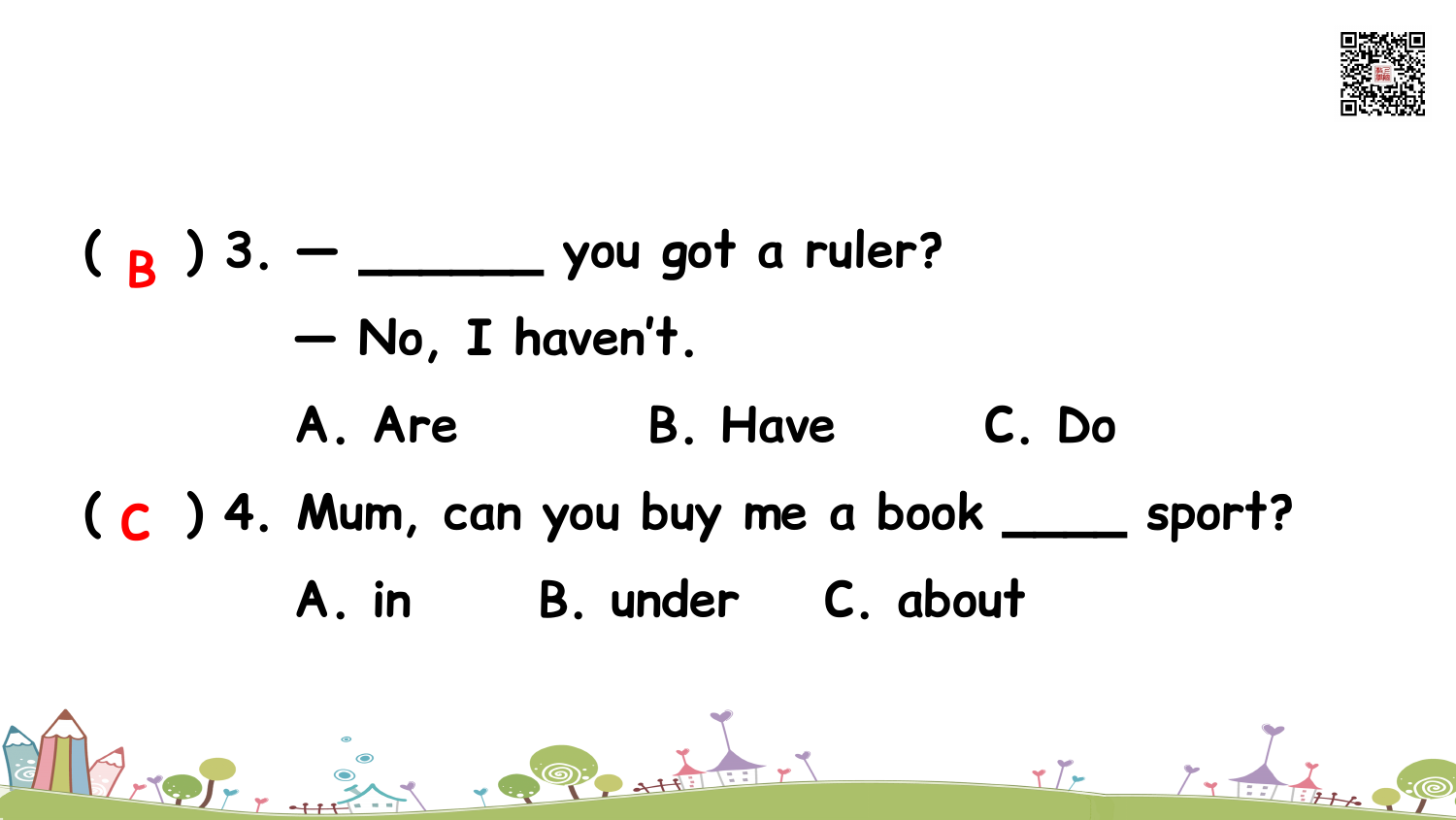

(    ) 3. — ______ you got a ruler?
          — No, I haven’t.
          A. Are         B. Have　       C. Do
(    ) 4. Mum, can you buy me a book ____ sport?
          A. in      B. under    C. about
B
C